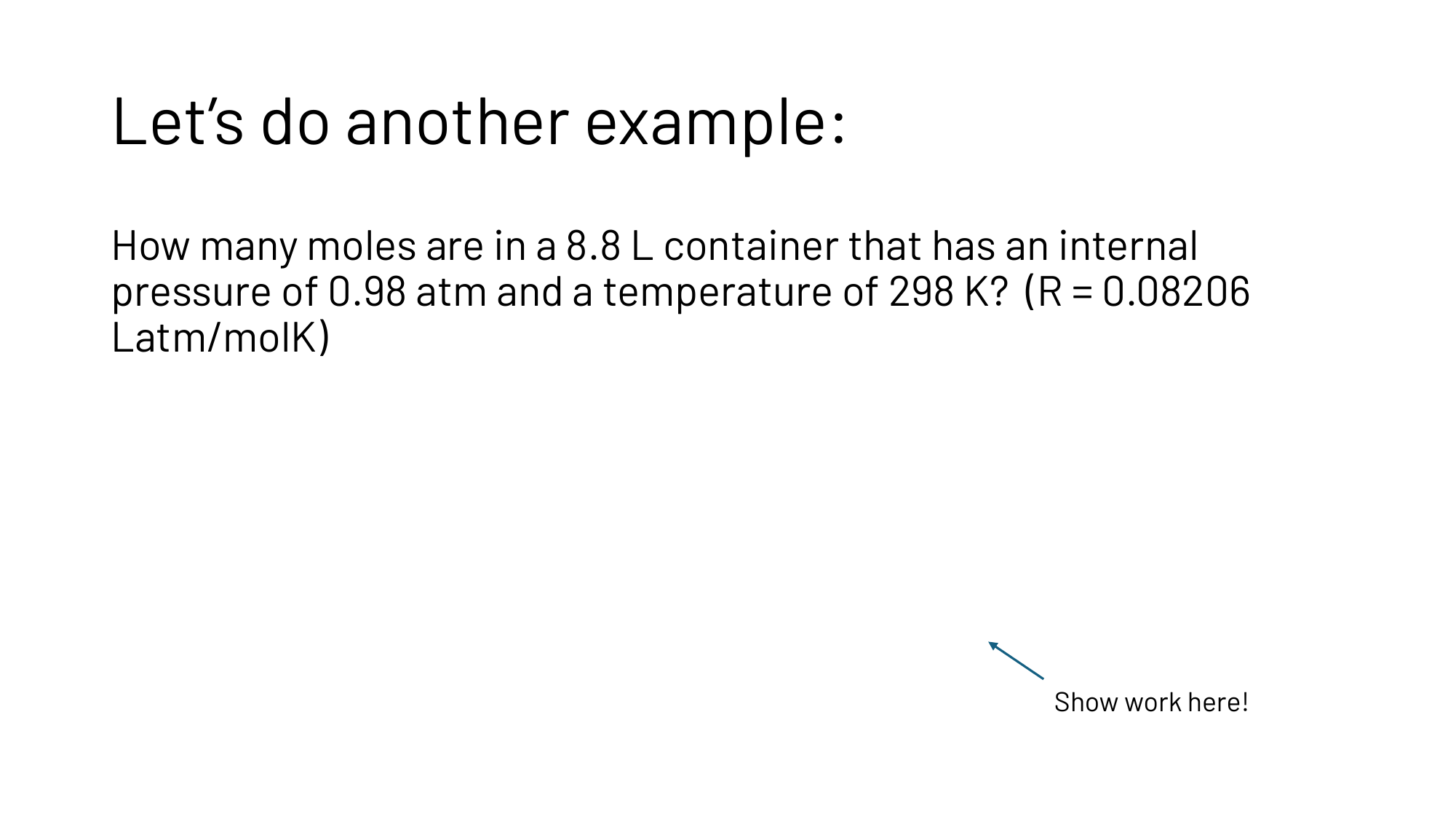

# Let’s do another example:
How many moles are in a 8.8 L container that has an internal pressure of 0.98 atm and a temperature of 298 K?  (R = 0.08206 Latm/molK)

Show work here!